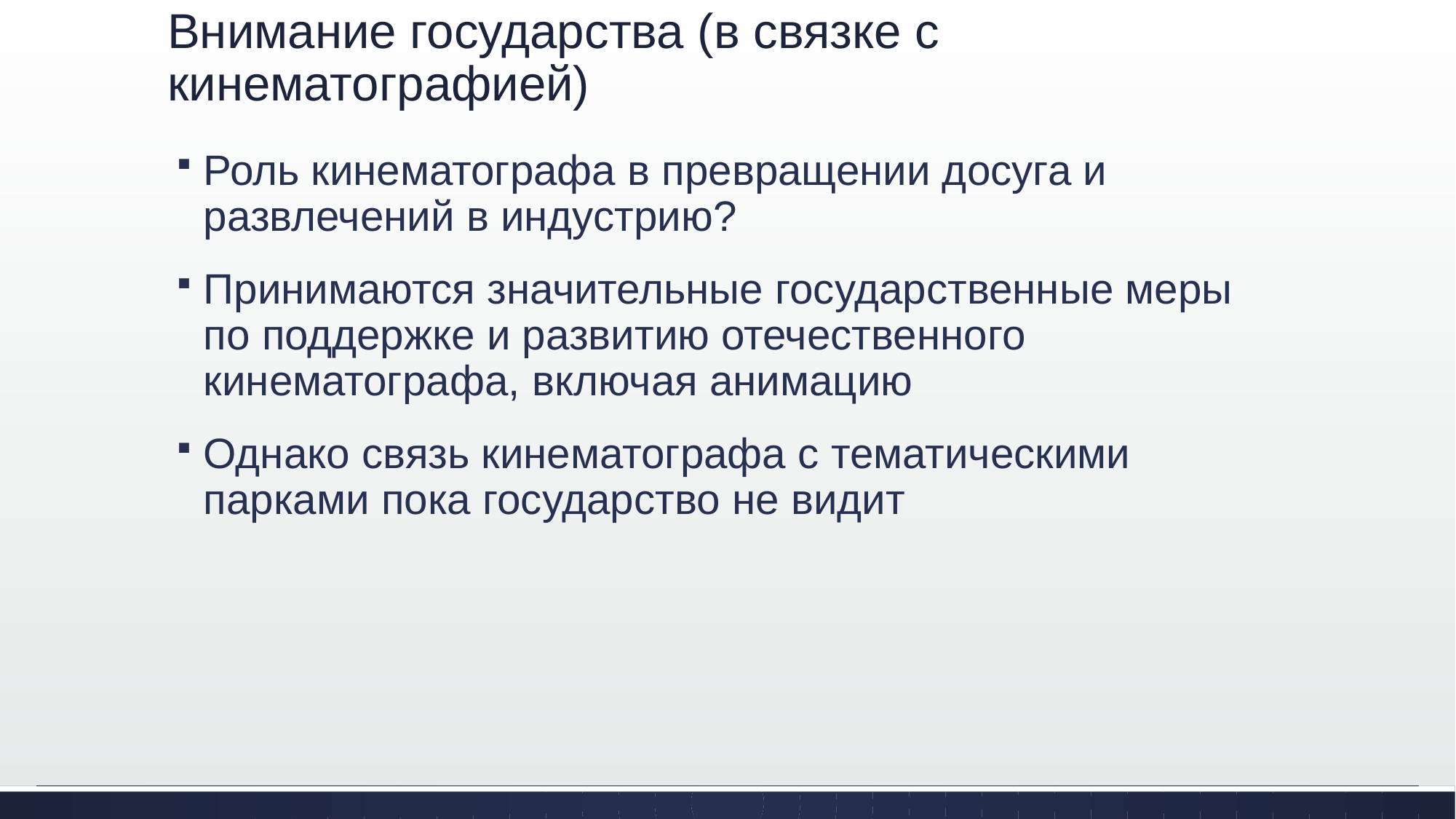

# Внимание государства (в связке с кинематографией)
Роль кинематографа в превращении досуга и развлечений в индустрию?
Принимаются значительные государственные меры по поддержке и развитию отечественного кинематографа, включая анимацию
Однако связь кинематографа с тематическими парками пока государство не видит